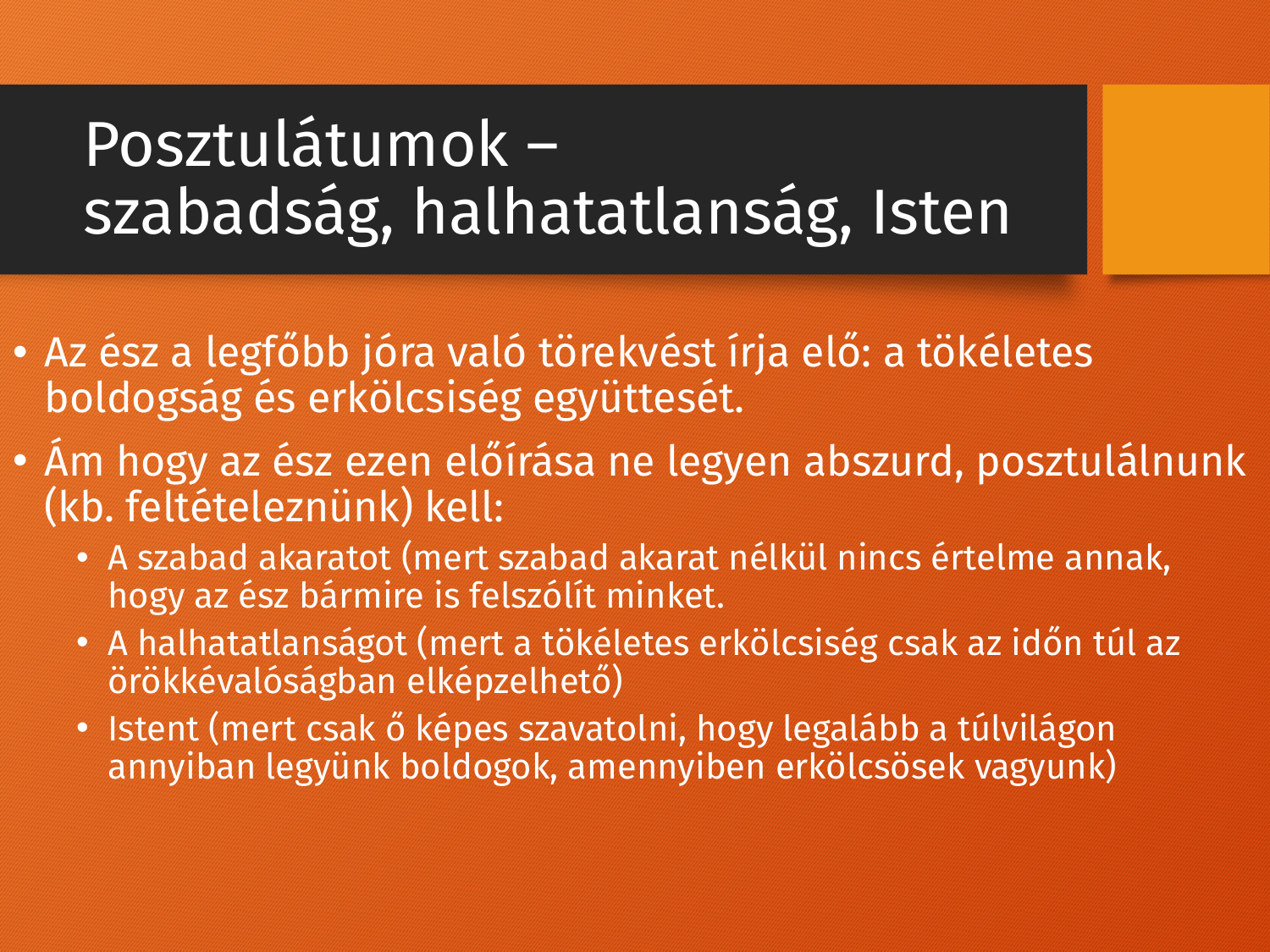

# Posztulátumok – szabadság, halhatatlanság, Isten
Az ész a legfőbb jóra való törekvést írja elő: a tökéletes boldogság és erkölcsiség együttesét.
Ám hogy az ész ezen előírása ne legyen abszurd, posztulálnunk (kb. feltételeznünk) kell:
A szabad akaratot (mert szabad akarat nélkül nincs értelme annak, hogy az ész bármire is felszólít minket.
A halhatatlanságot (mert a tökéletes erkölcsiség csak az időn túl az örökkévalóságban elképzelhető)
Istent (mert csak ő képes szavatolni, hogy legalább a túlvilágon annyiban legyünk boldogok, amennyiben erkölcsösek vagyunk)